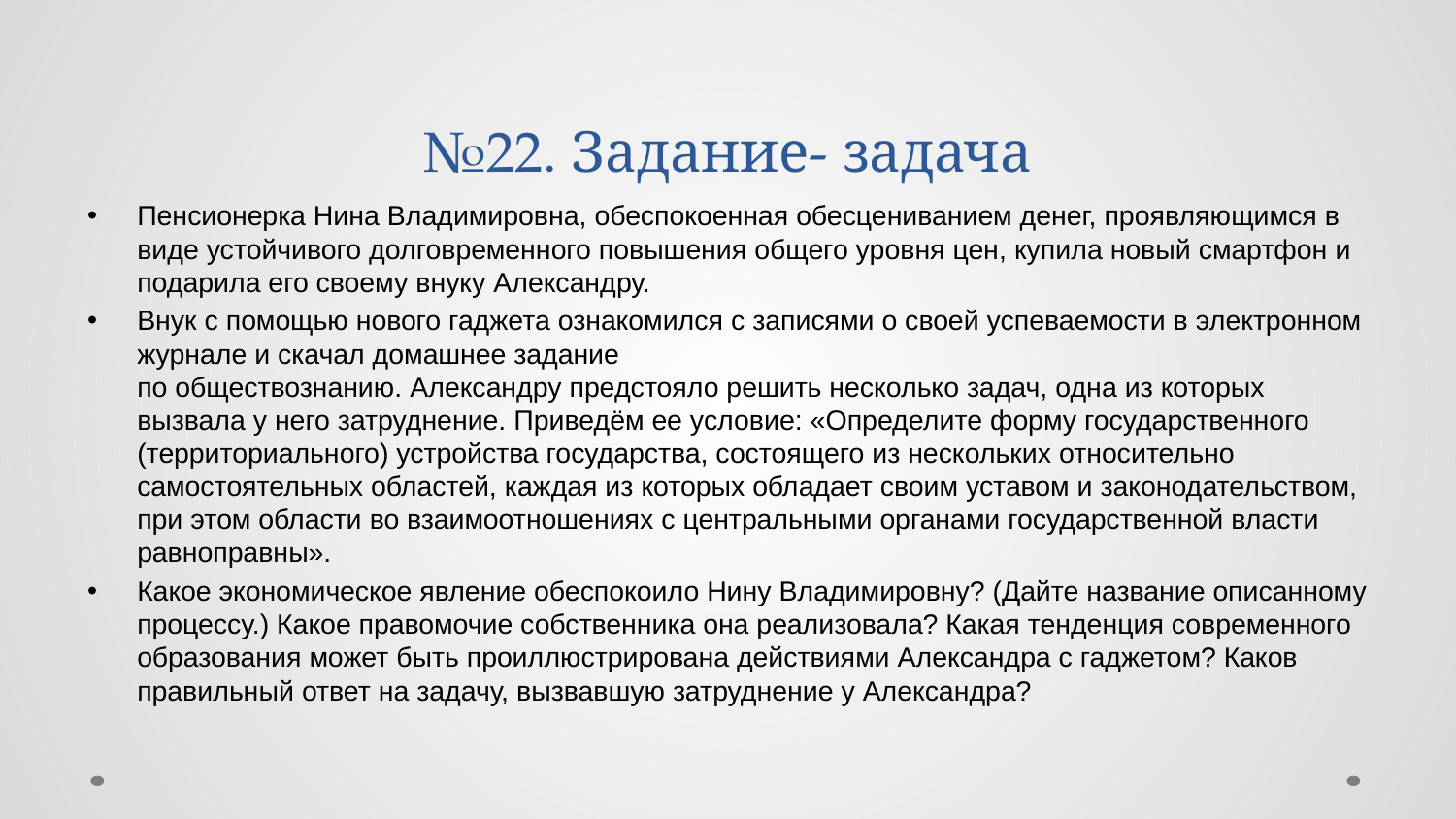

# №22. Задание- задача
Пенсионерка Нина Владимировна, обеспокоенная обесцениванием денег, проявляющимся в виде устойчивого долговременного повышения общего уровня цен, купила новый смартфон и подарила его своему внуку Александру.
Внук с помощью нового гаджета ознакомился с записями о своей успеваемости в электронном журнале и скачал домашнее задание
по обществознанию. Александру предстояло решить несколько задач, одна из которых вызвала у него затруднение. Приведём ее условие: «Определите форму государственного (территориального) устройства государства, состоящего из нескольких относительно самостоятельных областей, каждая из которых обладает своим уставом и законодательством, при этом области во взаимоотношениях с центральными органами государственной власти равноправны».
Какое экономическое явление обеспокоило Нину Владимировну? (Дайте название описанному процессу.) Какое правомочие собственника она реализовала? Какая тенденция современного образования может быть проиллюстрирована действиями Александра с гаджетом? Каков правильный ответ на задачу, вызвавшую затруднение у Александра?